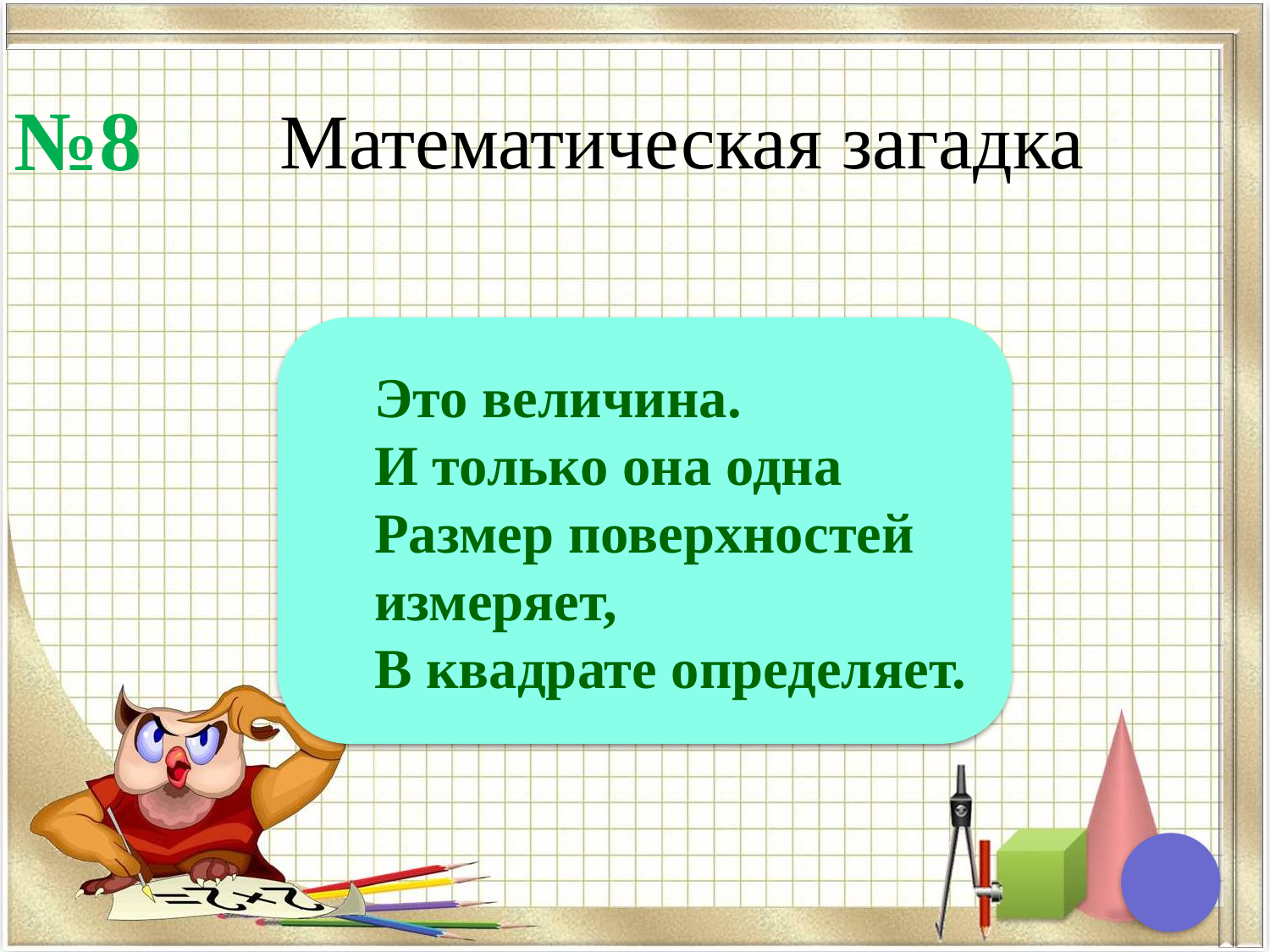

# Математическая загадка
№8

Это величина.
И только она одна
Размер поверхностей измеряет,
В квадрате определяет.

ПЛОЩАДЬ